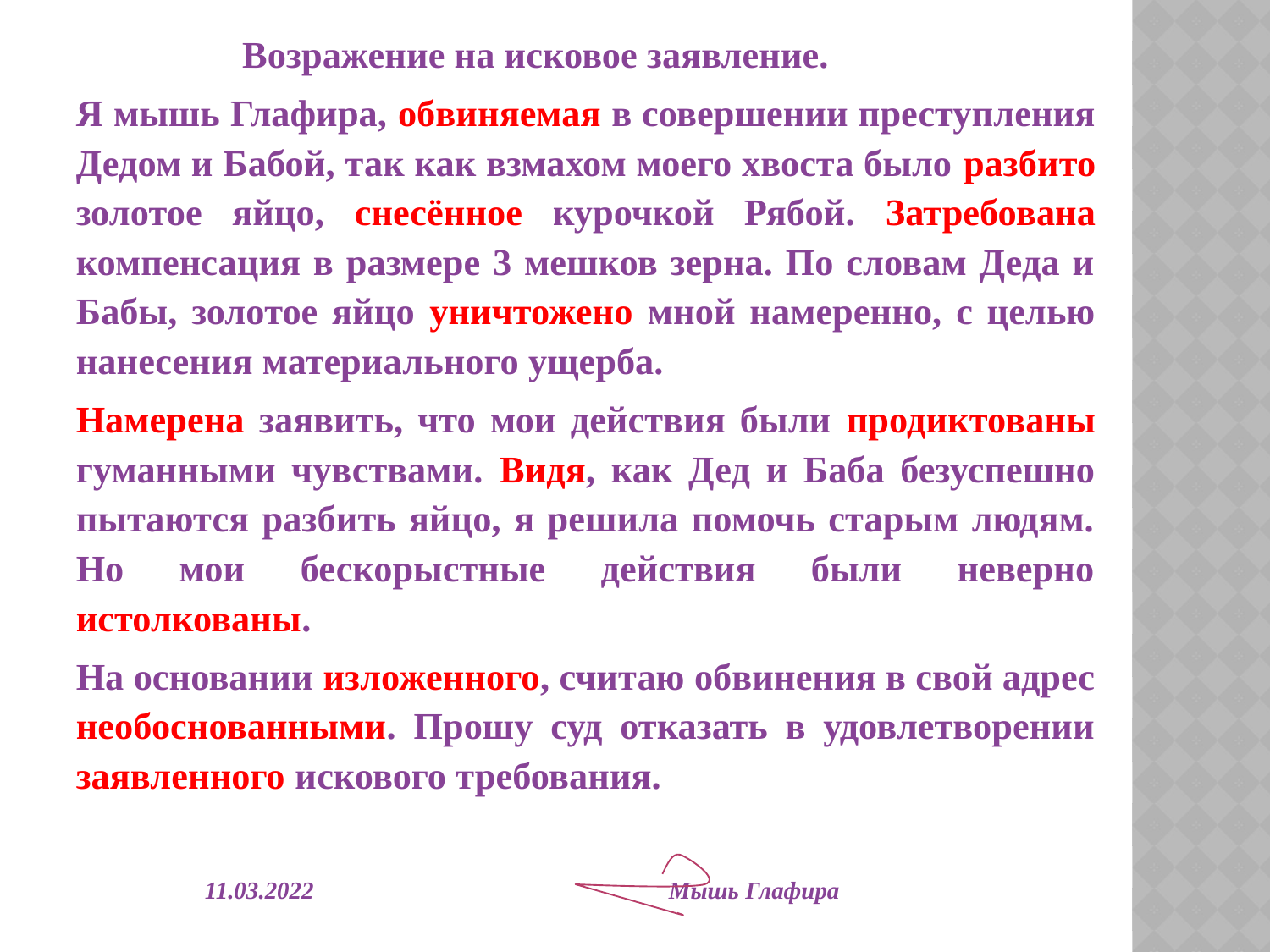

#
                     Возражение на исковое заявление.
		Я мышь Глафира, обвиняемая в совершении преступления Дедом и Бабой, так как взмахом моего хвоста было разбито золотое яйцо, снесённое курочкой Рябой. Затребована компенсация в размере 3 мешков зерна. По словам Деда и Бабы, золотое яйцо уничтожено мной намеренно, с целью нанесения материального ущерба.
		Намерена заявить, что мои действия были продиктованы гуманными чувствами. Видя, как Дед и Баба безуспешно пытаются разбить яйцо, я решила помочь старым людям. Но мои бескорыстные действия были неверно истолкованы.
		На основании изложенного, считаю обвинения в свой адрес необоснованными. Прошу суд отказать в удовлетворении заявленного искового требования.

                11.03.2022                                                          Мышь Глафира